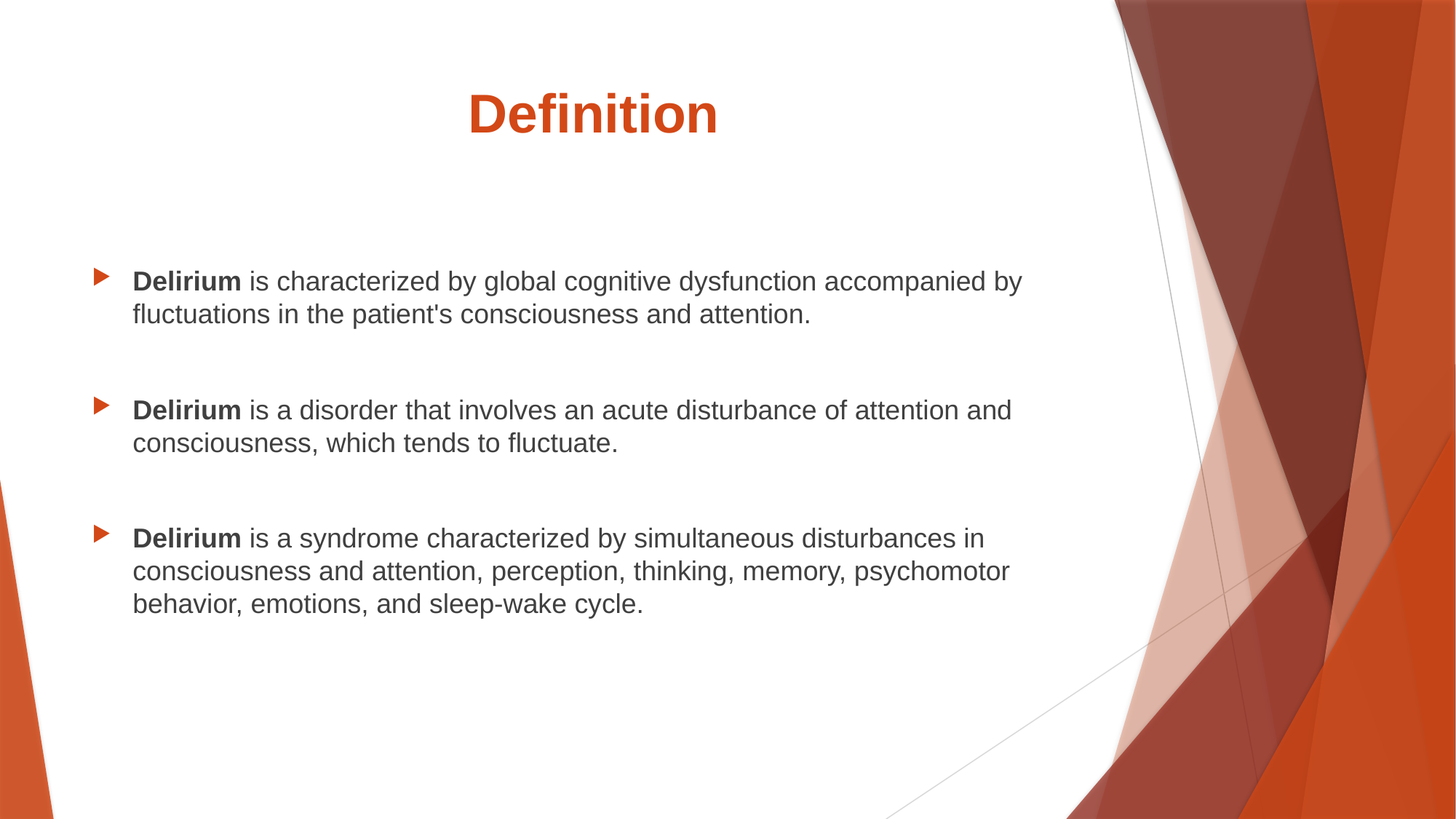

# Definition
Delirium is characterized by global cognitive dysfunction accompanied by fluctuations in the patient's consciousness and attention.

Delirium is a disorder that involves an acute disturbance of attention and consciousness, which tends to fluctuate.

Delirium is a syndrome characterized by simultaneous disturbances in consciousness and attention, perception, thinking, memory, psychomotor behavior, emotions, and sleep-wake cycle.